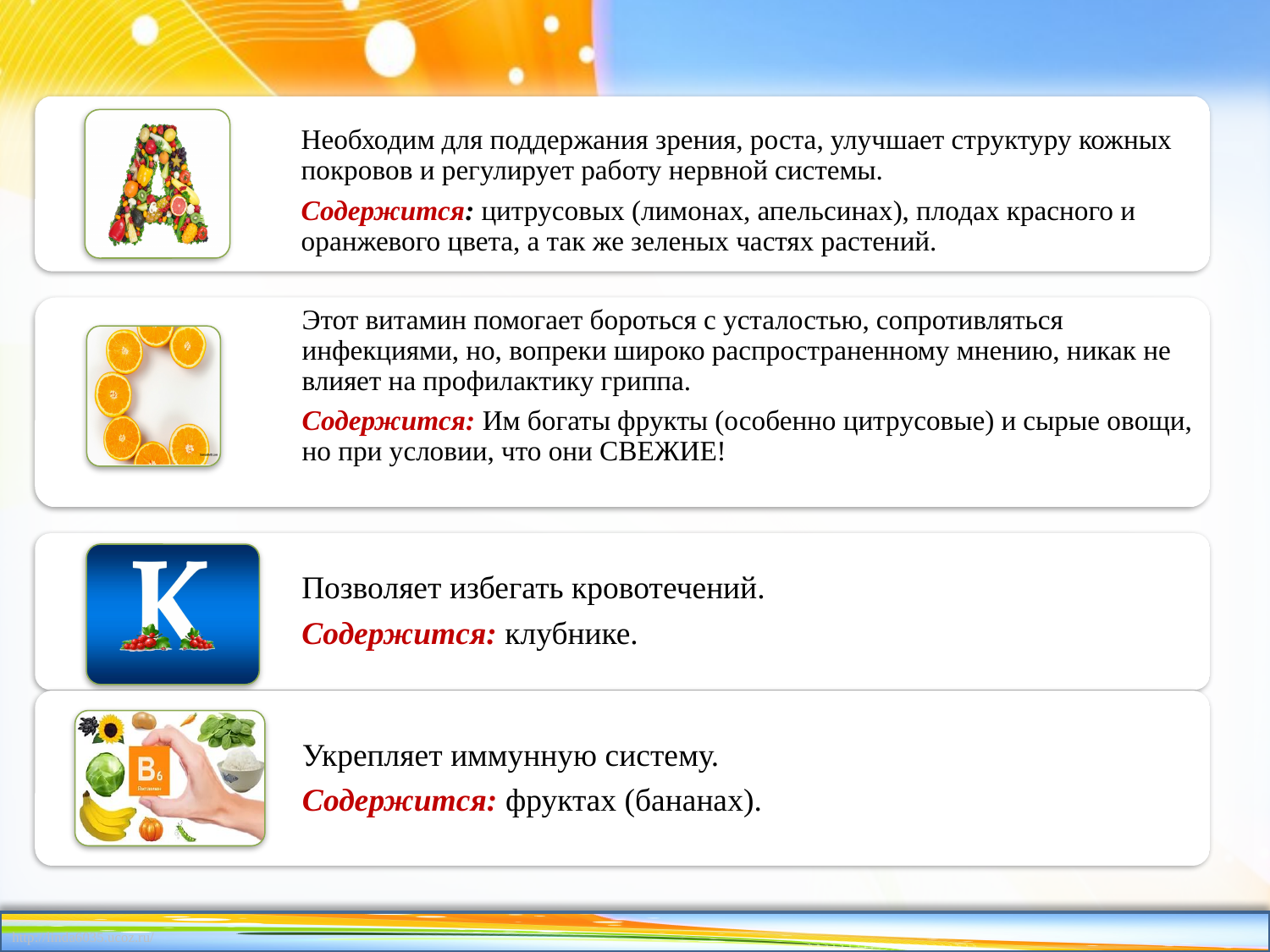

Необходим для поддержания зрения, роста, улучшает структуру кожных покровов и регулирует работу нервной системы.
Содержится: цитрусовых (лимонах, апельсинах), плодах красного и оранжевого цвета, а так же зеленых частях растений.

Этот витамин помогает бороться с усталостью, сопротивляться инфекциями, но, вопреки широко распространенному мнению, никак не влияет на профилактику гриппа.
Содержится: Им богаты фрукты (особенно цитрусовые) и сырые овощи, но при условии, что они СВЕЖИЕ!

Позволяет избегать кровотечений.
Содержится: клубнике.
Укрепляет иммунную систему.
Содержится: фруктах (бананах).